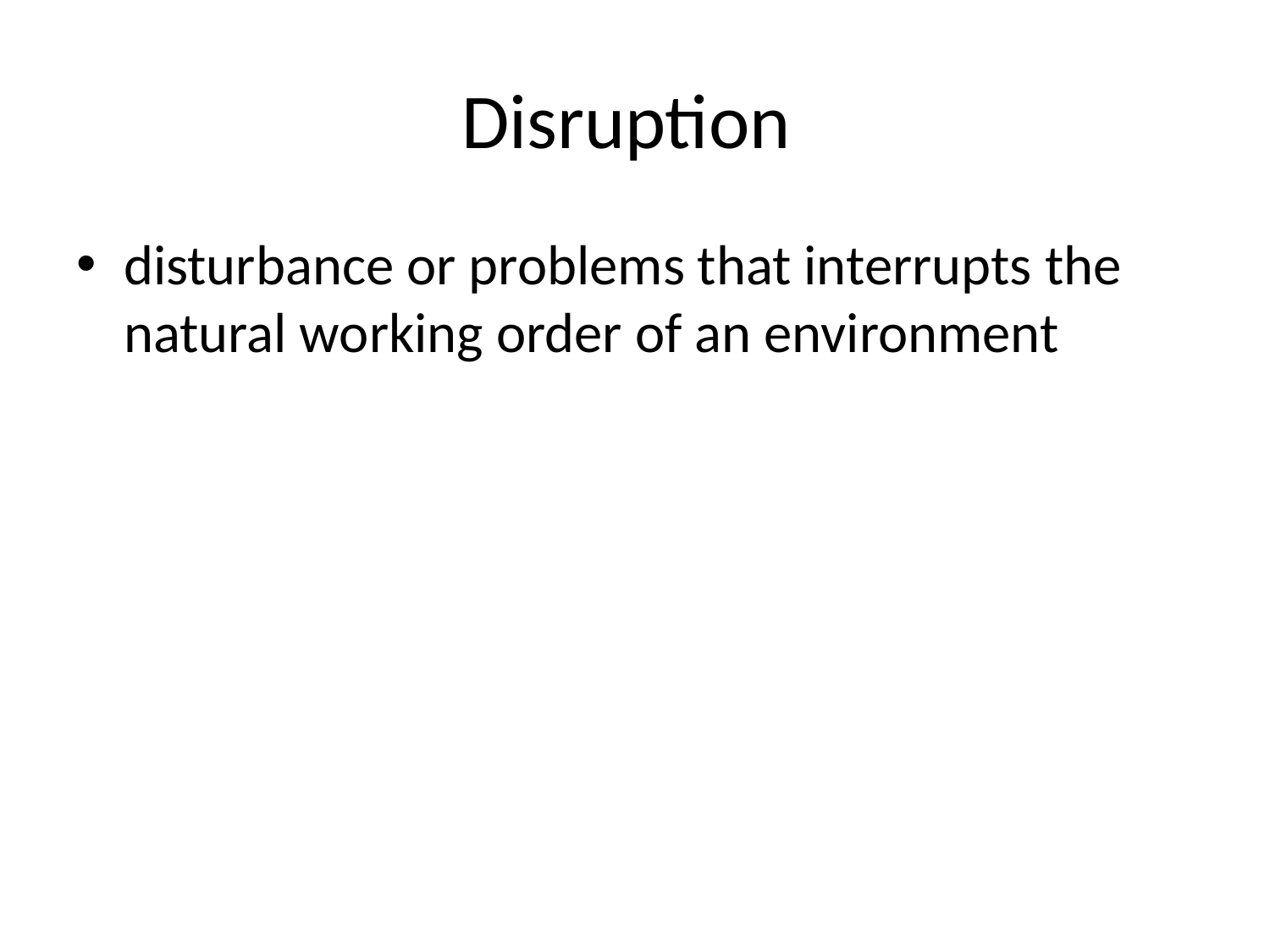

# Disruption
disturbance or problems that interrupts the natural working order of an environment